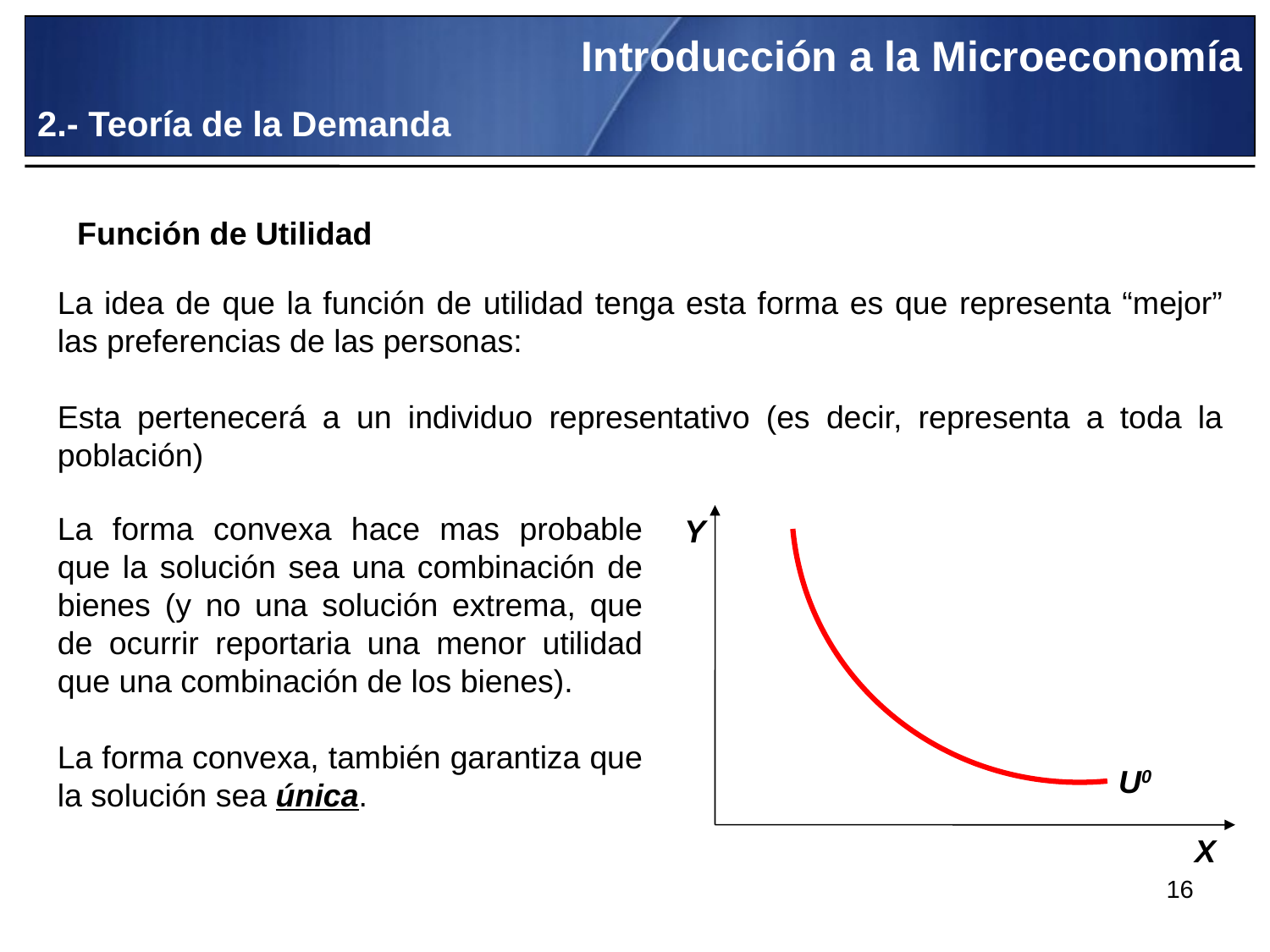

Introducción a la Microeconomía
2.- Teoría de la Demanda

Función de Utilidad
La idea de que la función de utilidad tenga esta forma es que representa “mejor” las preferencias de las personas:

Esta pertenecerá a un individuo representativo (es decir, representa a toda la población)
La forma convexa hace mas probable que la solución sea una combinación de bienes (y no una solución extrema, que de ocurrir reportaria una menor utilidad que una combinación de los bienes).

La forma convexa, también garantiza que la solución sea única.
Y

U0

X
16